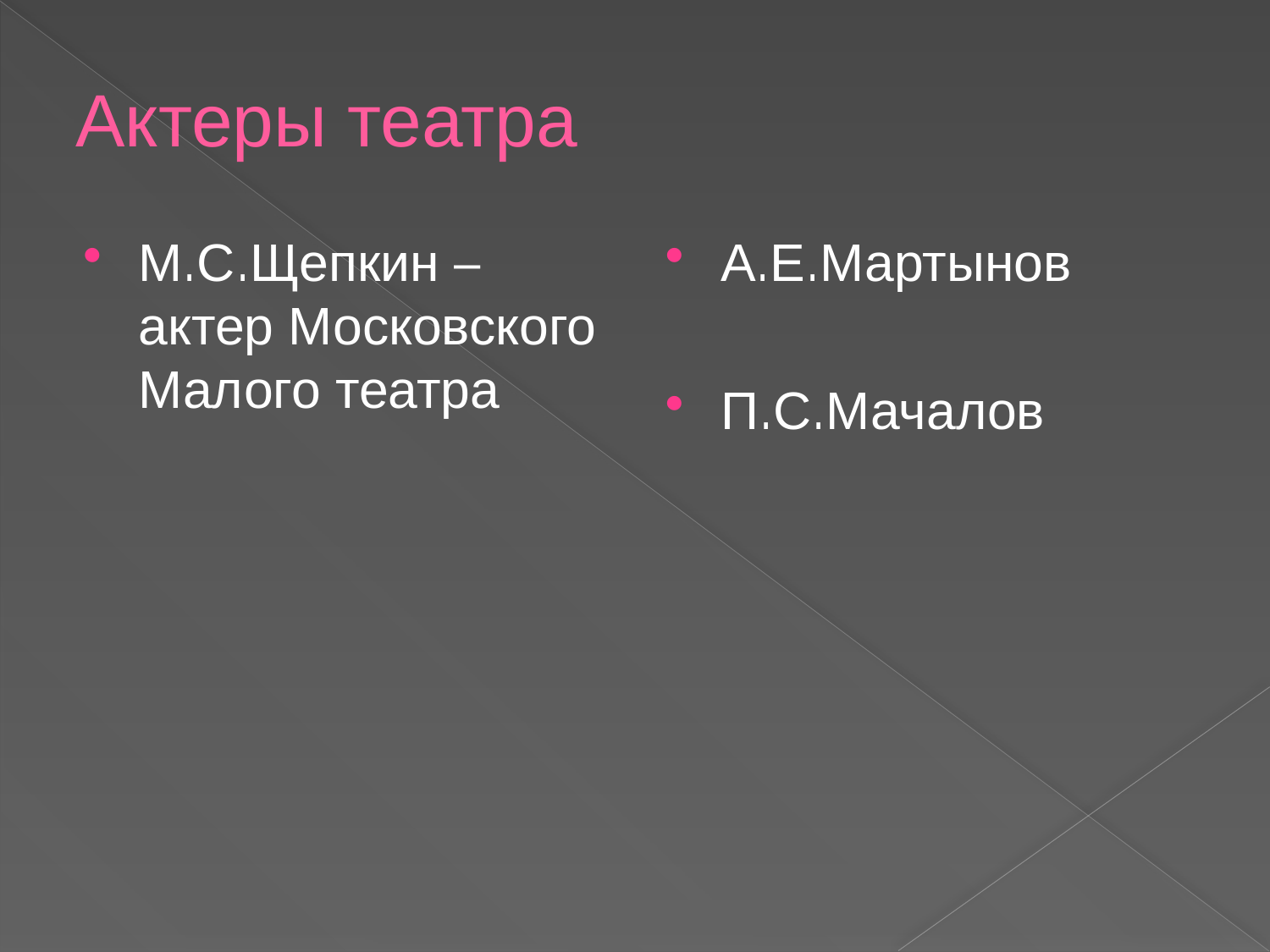

# Актеры театра
М.С.Щепкин – актер Московского Малого театра
А.Е.Мартынов

П.С.Мачалов